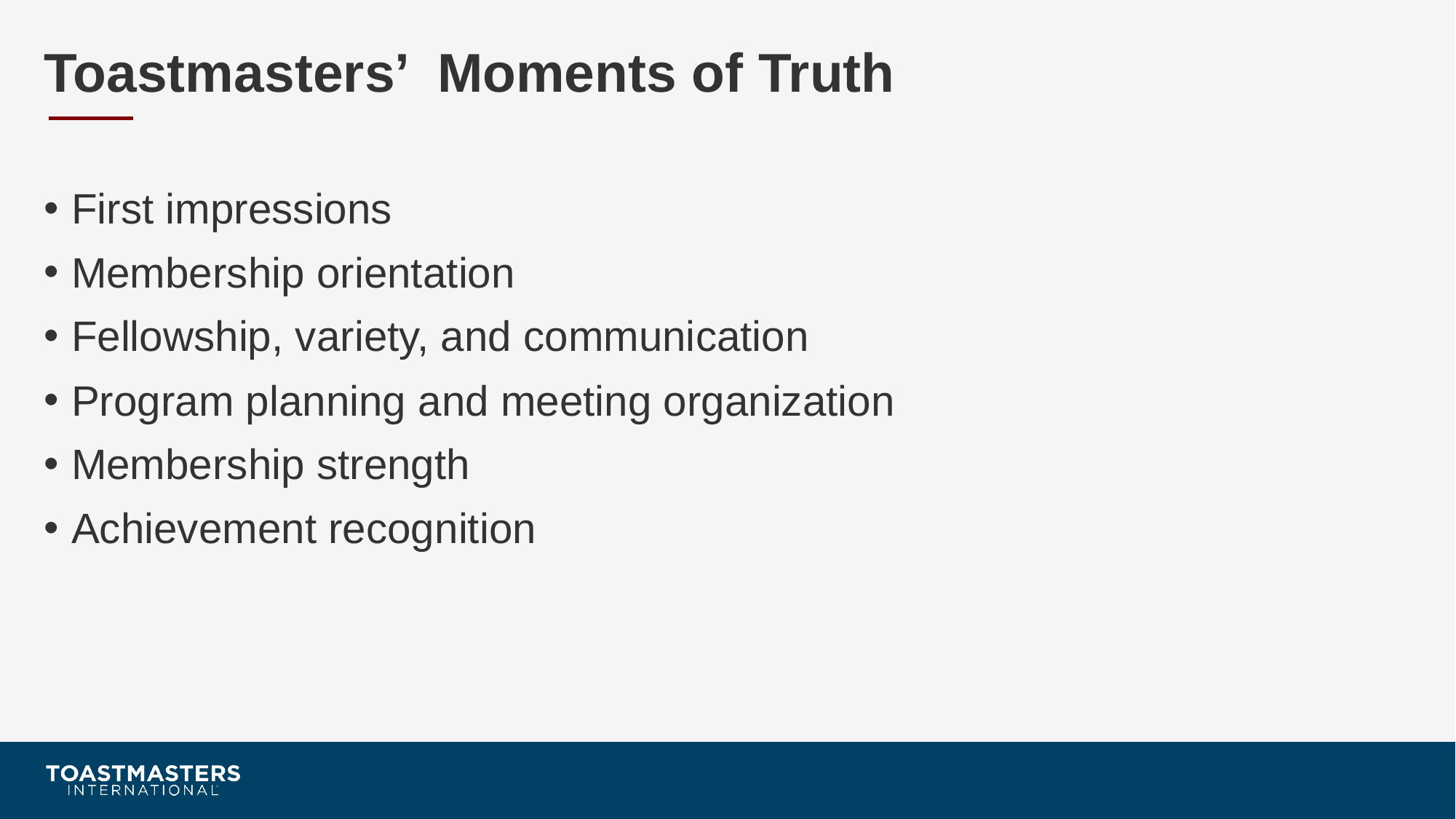

# Toastmasters’  Moments of Truth
First impressions
Membership orientation
Fellowship, variety, and communication
Program planning and meeting organization
Membership strength
Achievement recognition